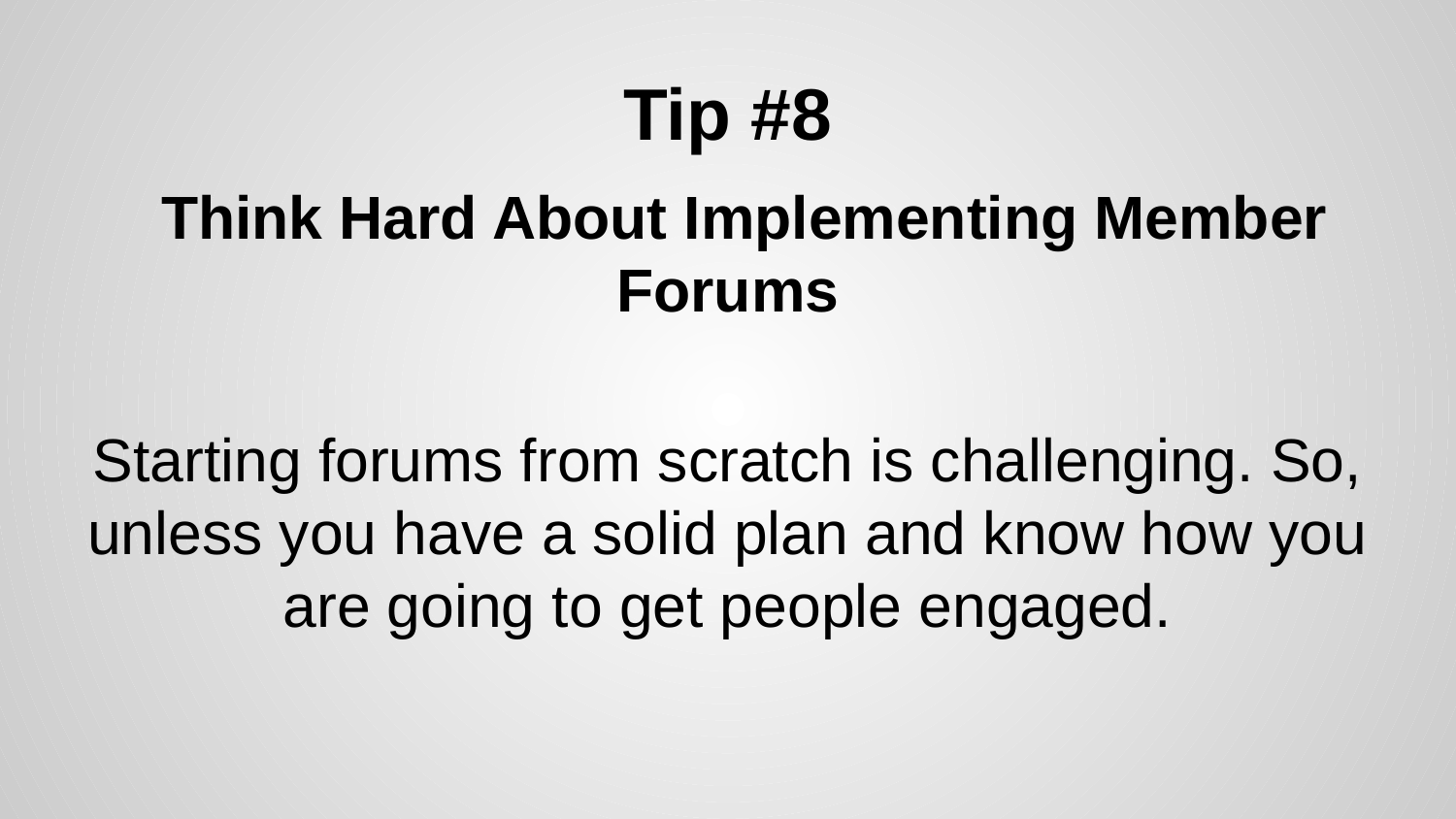

# Tip #8

  Think Hard About Implementing Member Forums

Starting forums from scratch is challenging. So, unless you have a solid plan and know how you are going to get people engaged.